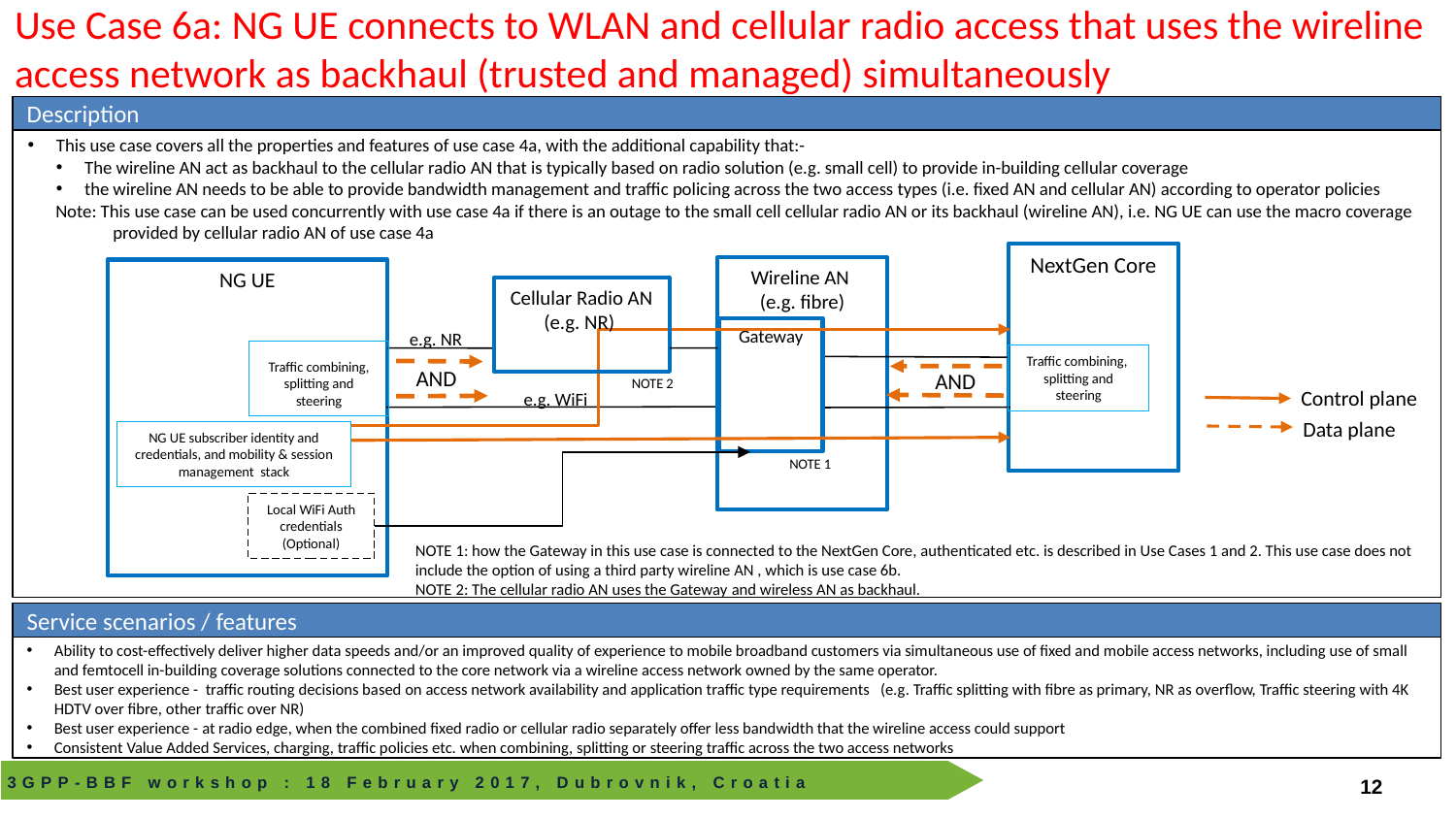

# Use Case 6a: NG UE connects to WLAN and cellular radio access that uses the wireline access network as backhaul (trusted and managed) simultaneously
Description
This use case covers all the properties and features of use case 4a, with the additional capability that:-
The wireline AN act as backhaul to the cellular radio AN that is typically based on radio solution (e.g. small cell) to provide in-building cellular coverage
the wireline AN needs to be able to provide bandwidth management and traffic policing across the two access types (i.e. fixed AN and cellular AN) according to operator policies
Note: This use case can be used concurrently with use case 4a if there is an outage to the small cell cellular radio AN or its backhaul (wireline AN), i.e. NG UE can use the macro coverage provided by cellular radio AN of use case 4a

NextGen Core
Wireline AN
(e.g. fibre)
NG UE
Cellular Radio AN
(e.g. NR)
Gateway
e.g. NR

Traffic combining, splitting and steering
Traffic combining,  splitting and steering
AND
AND
NOTE 2
Control plane
e.g. WiFi
Data plane
NG UE subscriber identity and credentials, and mobility & session management  stack
NOTE 1
Local WiFi Auth credentials
(Optional)
NOTE 1: how the Gateway in this use case is connected to the NextGen Core, authenticated etc. is described in Use Cases 1 and 2. This use case does not include the option of using a third party wireline AN , which is use case 6b.
NOTE 2: The cellular radio AN uses the Gateway and wireless AN as backhaul.

Service scenarios / features

Ability to cost-effectively deliver higher data speeds and/or an improved quality of experience to mobile broadband customers via simultaneous use of fixed and mobile access networks, including use of small and femtocell in-building coverage solutions connected to the core network via a wireline access network owned by the same operator.
Best user experience -  traffic routing decisions based on access network availability and application traffic type requirements   (e.g. Traffic splitting with fibre as primary, NR as overflow, Traffic steering with 4K HDTV over fibre, other traffic over NR)
Best user experience - at radio edge, when the combined fixed radio or cellular radio separately offer less bandwidth that the wireline access could support
Consistent Value Added Services, charging, traffic policies etc. when combining, splitting or steering traffic across the two access networks